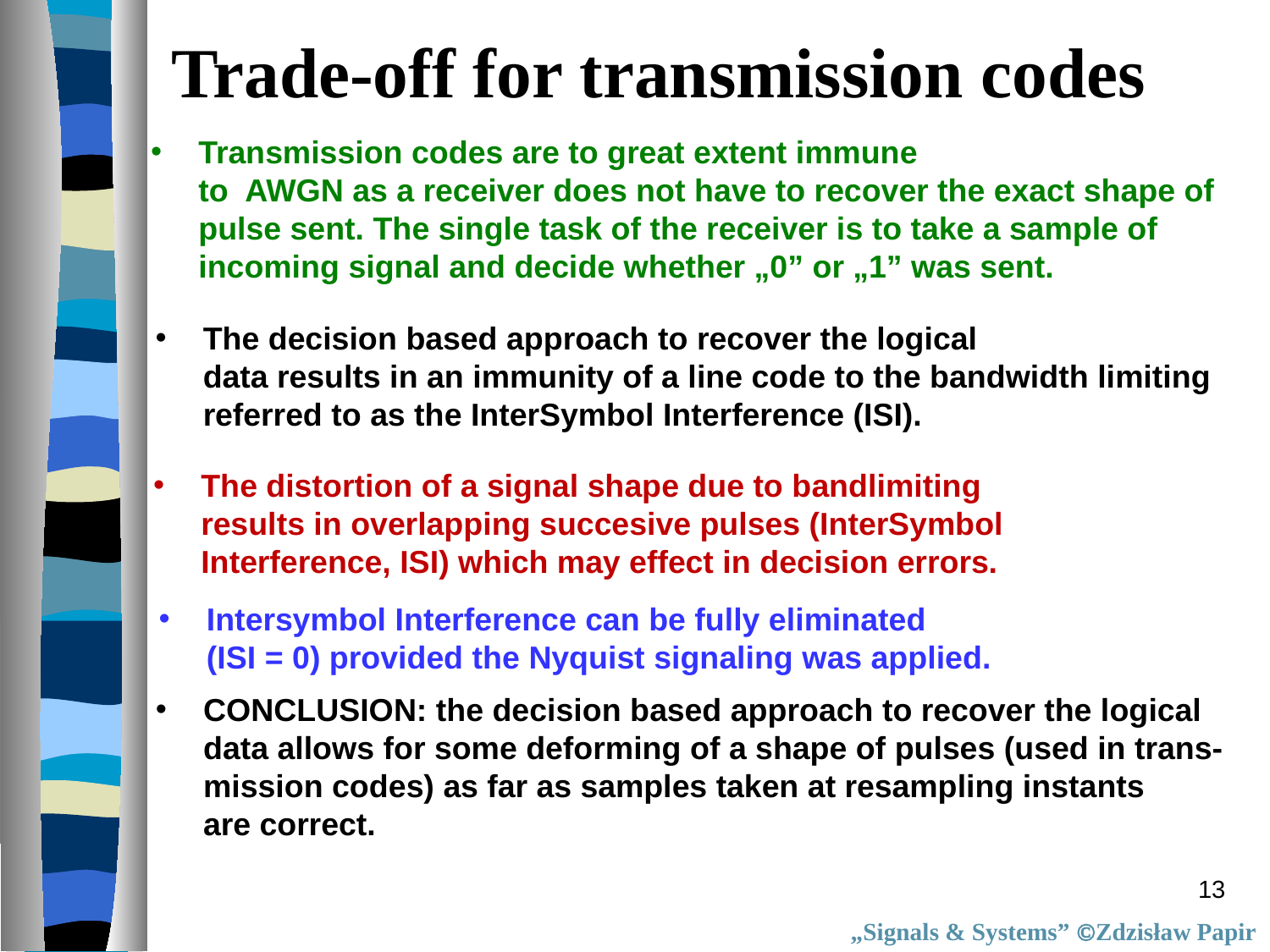

Trade-off for transmission codes
Transmission codes are to great extent immune
to  AWGN as a receiver does not have to recover the exact shape of pulse sent. The single task of the receiver is to take a sample of incoming signal and decide whether „0” or „1” was sent.
The decision based approach to recover the logical
data results in an immunity of a line code to the bandwidth limiting
referred to as the InterSymbol Interference (ISI).
The distortion of a signal shape due to bandlimiting
results in overlapping succesive pulses (InterSymbol
Interference, ISI) which may effect in decision errors.
Intersymbol Interference can be fully eliminated
(ISI = 0) provided the Nyquist signaling was applied.
CONCLUSION: the decision based approach to recover the logical
data allows for some deforming of a shape of pulses (used in trans-
mission codes) as far as samples taken at resampling instants
are correct.
13
„Signals & Systems” ©Zdzisław Papir